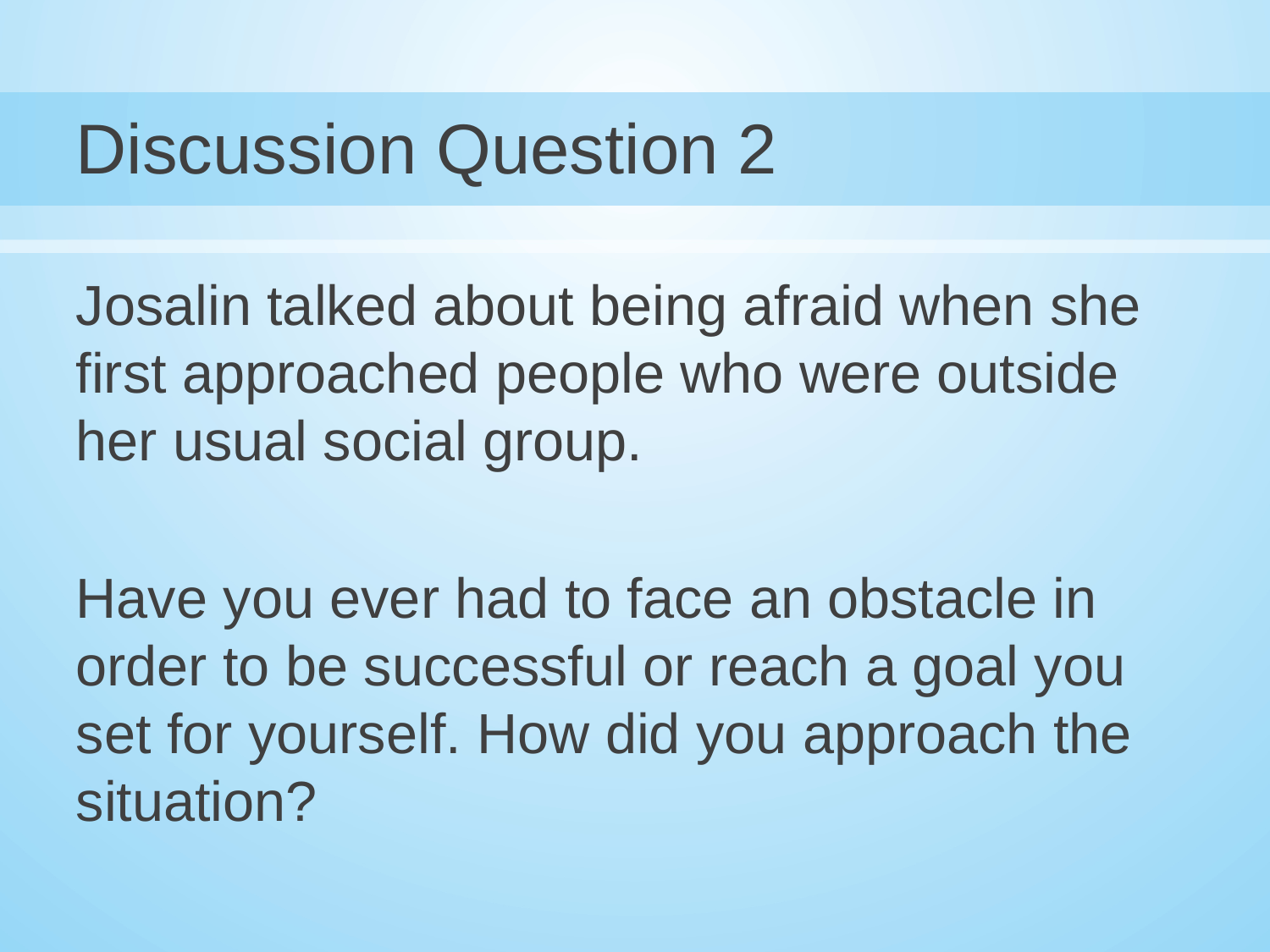

# Discussion Question 2
Josalin talked about being afraid when she first approached people who were outside her usual social group.

Have you ever had to face an obstacle in order to be successful or reach a goal you set for yourself. How did you approach the situation?